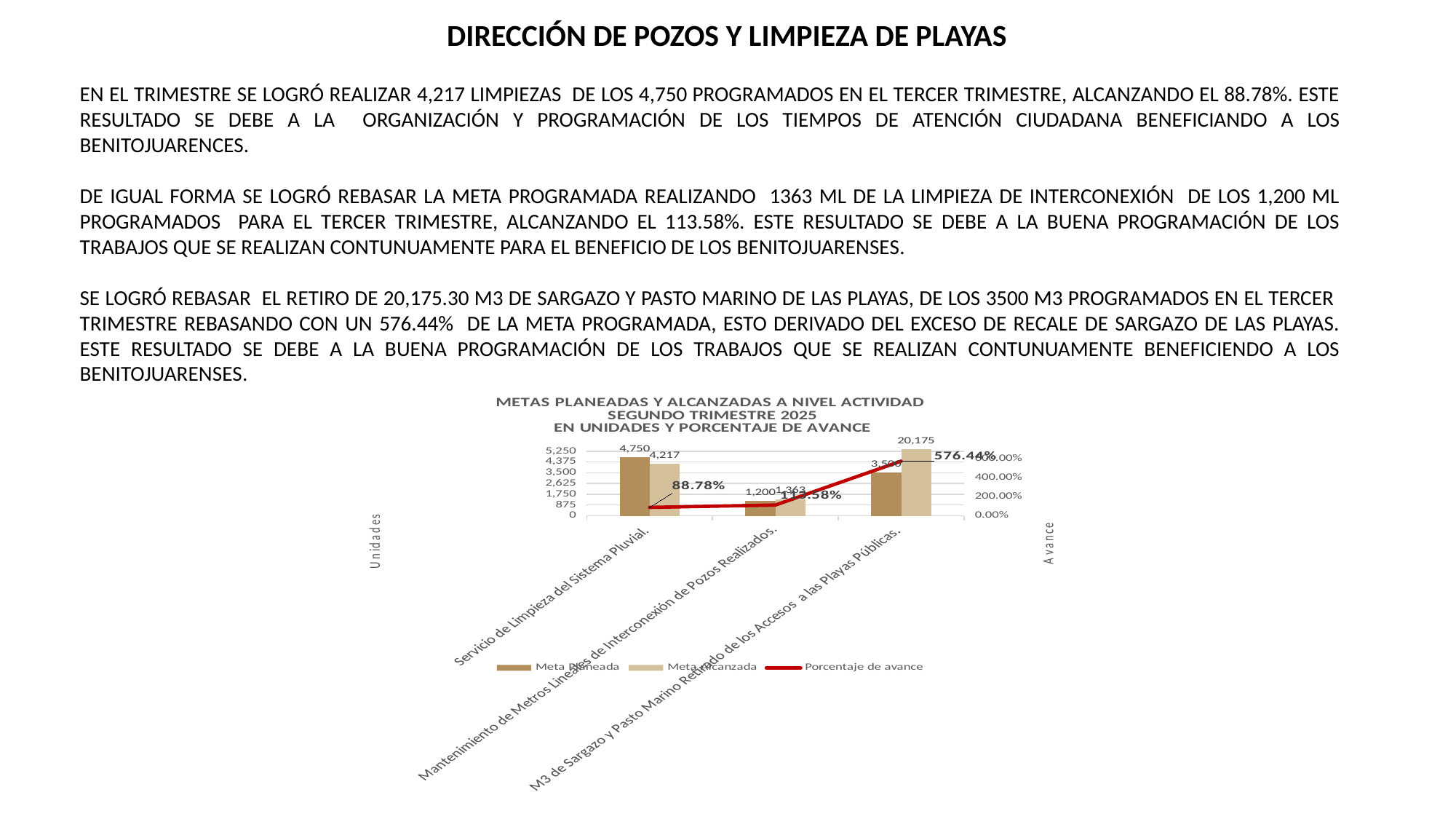

DIRECCIÓN DE POZOS Y LIMPIEZA DE PLAYAS

EN EL TRIMESTRE SE LOGRÓ REALIZAR 4,217 LIMPIEZAS  DE LOS 4,750 PROGRAMADOS EN EL TERCER TRIMESTRE, ALCANZANDO EL 88.78%. ESTE RESULTADO SE DEBE A LA  ORGANIZACIÓN Y PROGRAMACIÓN DE LOS TIEMPOS DE ATENCIÓN CIUDADANA BENEFICIANDO A LOS BENITOJUARENCES.

DE IGUAL FORMA SE LOGRÓ REBASAR LA META PROGRAMADA REALIZANDO  1363 ML DE LA LIMPIEZA DE INTERCONEXIÓN  DE LOS 1,200 ML PROGRAMADOS  PARA EL TERCER TRIMESTRE, ALCANZANDO EL 113.58%. ESTE RESULTADO SE DEBE A LA BUENA PROGRAMACIÓN DE LOS TRABAJOS QUE SE REALIZAN CONTUNUAMENTE PARA EL BENEFICIO DE LOS BENITOJUARENSES.

SE LOGRÓ REBASAR  EL RETIRO DE 20,175.30 M3 DE SARGAZO Y PASTO MARINO DE LAS PLAYAS, DE LOS 3500 M3 PROGRAMADOS EN EL TERCER  TRIMESTRE REBASANDO CON UN 576.44%  DE LA META PROGRAMADA, ESTO DERIVADO DEL EXCESO DE RECALE DE SARGAZO DE LAS PLAYAS. ESTE RESULTADO SE DEBE A LA BUENA PROGRAMACIÓN DE LOS TRABAJOS QUE SE REALIZAN CONTUNUAMENTE BENEFICIENDO A LOS BENITOJUARENSES.

### Chart: METAS PLANEADAS Y ALCANZADAS A NIVEL ACTIVIDAD
SEGUNDO TRIMESTRE 2025
EN UNIDADES Y PORCENTAJE DE AVANCE

| Category | Meta Planeada | Meta Alcanzada |  |
|---|---|---|---|
| Servicio de Limpieza del Sistema Pluvial.  | 4750.0 | 4217.0 | 0.8877894736842106 |
| Mantenimiento de Metros Lineales de Interconexión de Pozos Realizados. | 1200.0 | 1363.0 | 1.1358333333333333 |
| M3 de Sargazo y Pasto Marino Retirado de los Accesos  a las Playas Públicas.  | 3500.0 | 20175.3 | 5.764371428571429 |